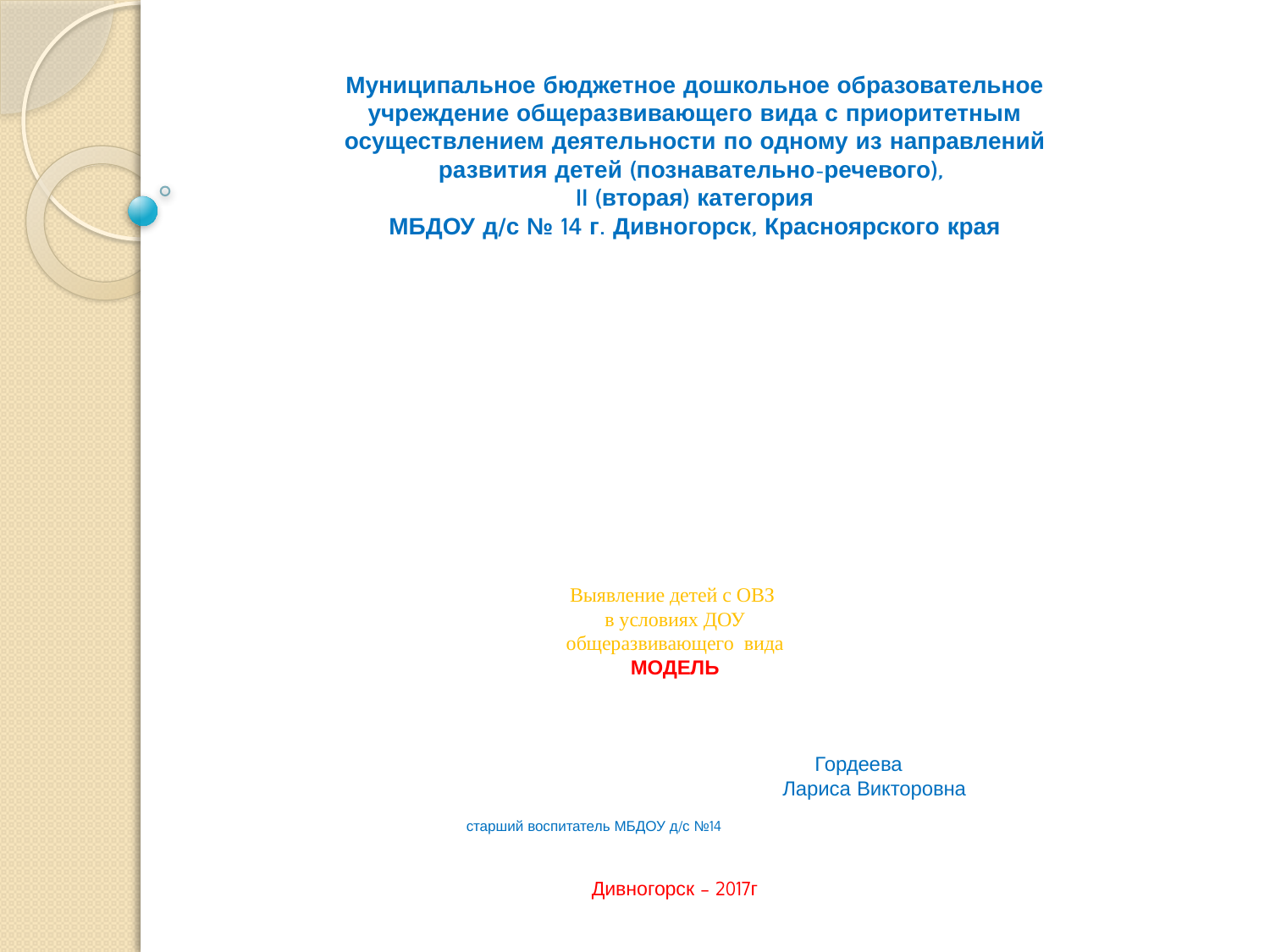

Муниципальное бюджетное дошкольное образовательное учреждение общеразвивающего вида с приоритетным осуществлением деятельности по одному из направлений развития детей (познавательно-речевого),
II (вторая) категория
МБДОУ д/с № 14 г. Дивногорск, Красноярского края
# Выявление детей с ОВЗ в условиях ДОУ общеразвивающего  вида МОДЕЛЬ Гордеева Лариса Викторовна старший воспитатель МБДОУ д/с №14 Дивногорск – 2017г